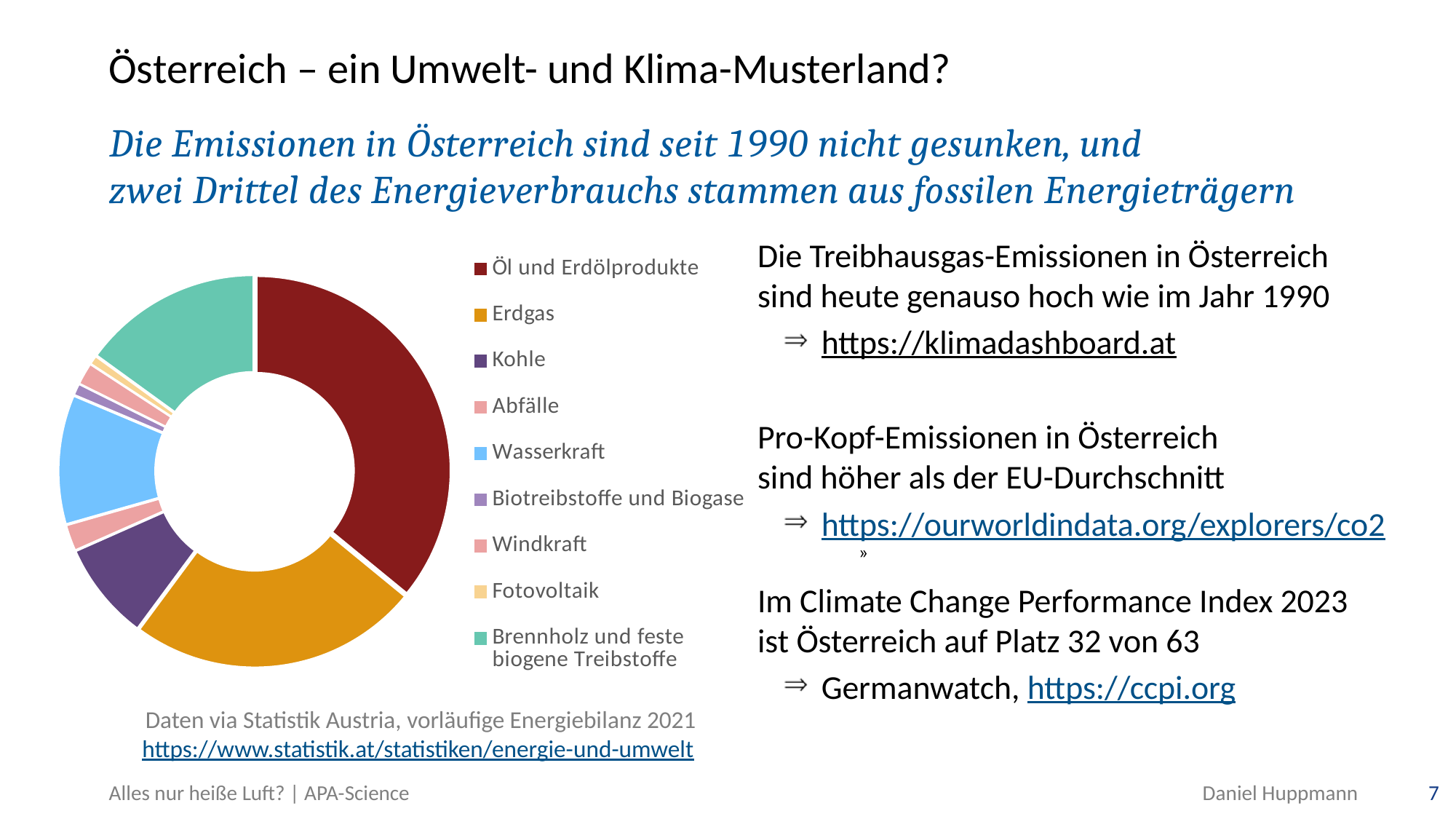

# Österreich – ein Umwelt- und Klima-Musterland?
Die Emissionen in Österreich sind seit 1990 nicht gesunken, und
zwei Drittel des Energieverbrauchs stammen aus fossilen Energieträgern

### Chart

| Category |  |
|---|---|
| Öl und Erdölprodukte | 125.566 |
| Erdgas | 84.696 |
| Kohle | 28.743 |
| Abfälle | 7.7 |
| Wasserkraft | 37.66635 |
| Biotreibstoffe und Biogase | 3.51 |
| Windkraft | 6.5 |
| Fotovoltaik | 2.7 |
| Brennholz und feste biogene Treibstoffe | 52.5 |
Die Treibhausgas-Emissionen in Österreich
sind heute genauso hoch wie im Jahr 1990
https://klimadashboard.at

Pro-Kopf-Emissionen in Österreich
sind höher als der EU-Durchschnitt
https://ourworldindata.org/explorers/co2

Im Climate Change Performance Index 2023
ist Österreich auf Platz 32 von 63
Germanwatch, https://ccpi.org

Daten via Statistik Austria, vorläufige Energiebilanz 2021
https://www.statistik.at/statistiken/energie-und-umwelt

Alles nur heiße Luft? | APA-Science
Daniel Huppmann
7